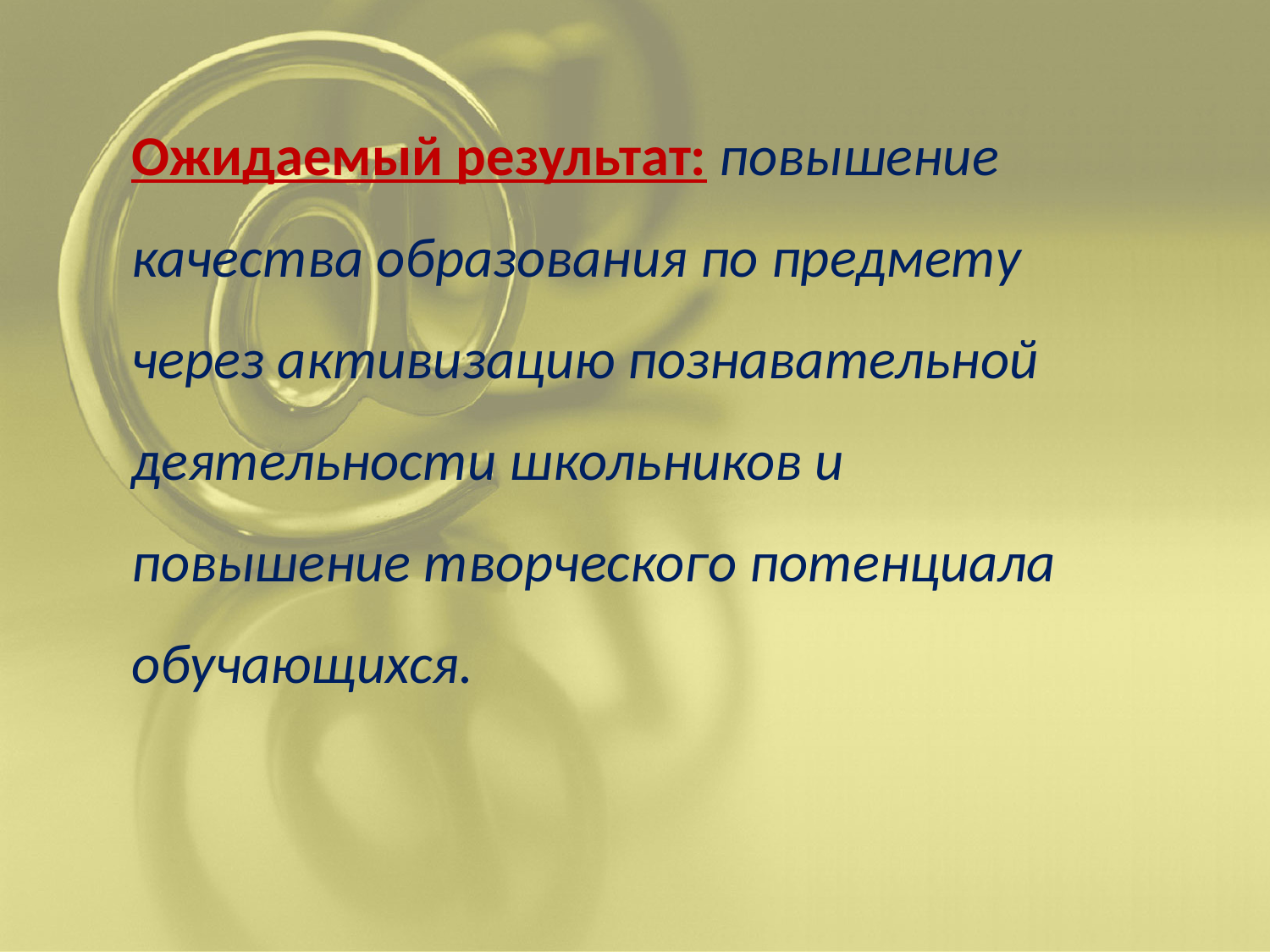

Ожидаемый результат: повышение качества образования по предмету через активизацию познавательной деятельности школьников и повышение творческого потенциала обучающихся.